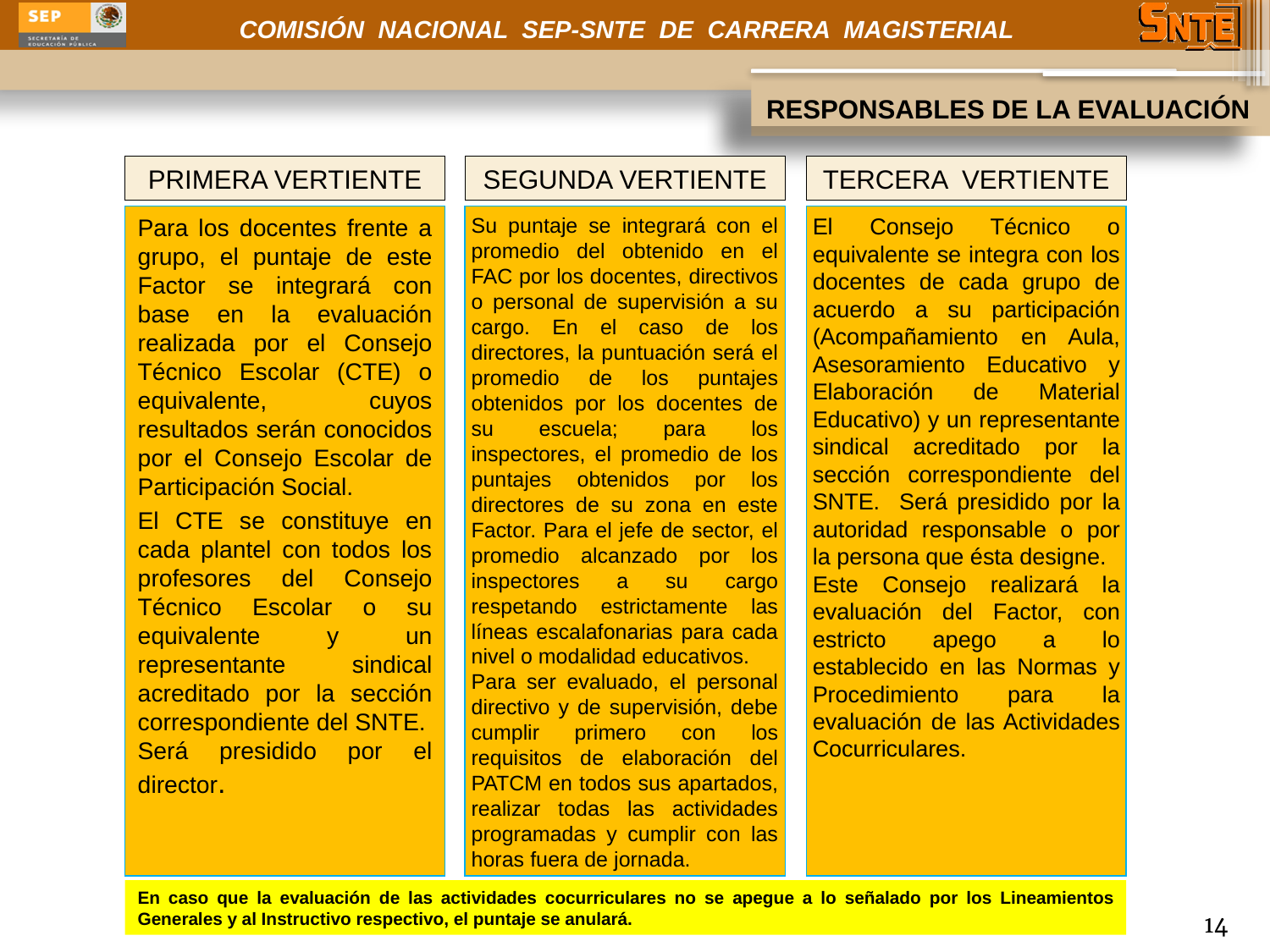

RESPONSABLES DE LA EVALUACIÓN
PRIMERA VERTIENTE
SEGUNDA VERTIENTE
TERCERA  VERTIENTE
Para los docentes frente a grupo, el puntaje de este Factor se integrará con base en la evaluación realizada por el Consejo Técnico Escolar (CTE) o equivalente, cuyos resultados serán conocidos por el Consejo Escolar de Participación Social.
El CTE se constituye en cada plantel con todos los profesores del Consejo Técnico Escolar o su equivalente y un representante sindical acreditado por la sección correspondiente del SNTE.  Será presidido por el director.

Su puntaje se integrará con el promedio del obtenido en el FAC por los docentes, directivos o personal de supervisión a su cargo. En el caso de los directores, la puntuación será el promedio de los puntajes obtenidos por los docentes de su escuela; para los inspectores, el promedio de los puntajes obtenidos por los directores de su zona en este Factor. Para el jefe de sector, el promedio alcanzado por los inspectores a su cargo respetando estrictamente las líneas escalafonarias para cada nivel o modalidad educativos.
Para ser evaluado, el personal directivo y de supervisión, debe cumplir primero con los requisitos de elaboración del PATCM en todos sus apartados, realizar todas las actividades programadas y cumplir con las horas fuera de jornada.

El Consejo Técnico o equivalente se integra con los docentes de cada grupo de acuerdo a su participación (Acompañamiento en Aula, Asesoramiento Educativo y Elaboración de Material Educativo) y un representante sindical acreditado por la sección correspondiente del SNTE.  Será presidido por la autoridad responsable o por la persona que ésta designe.
Este Consejo realizará la evaluación del Factor, con estricto apego a lo establecido en las Normas y Procedimiento para la evaluación de las Actividades Cocurriculares.
En caso que la evaluación de las actividades cocurriculares no se apegue a lo señalado por los Lineamientos Generales y al Instructivo respectivo, el puntaje se anulará.
14